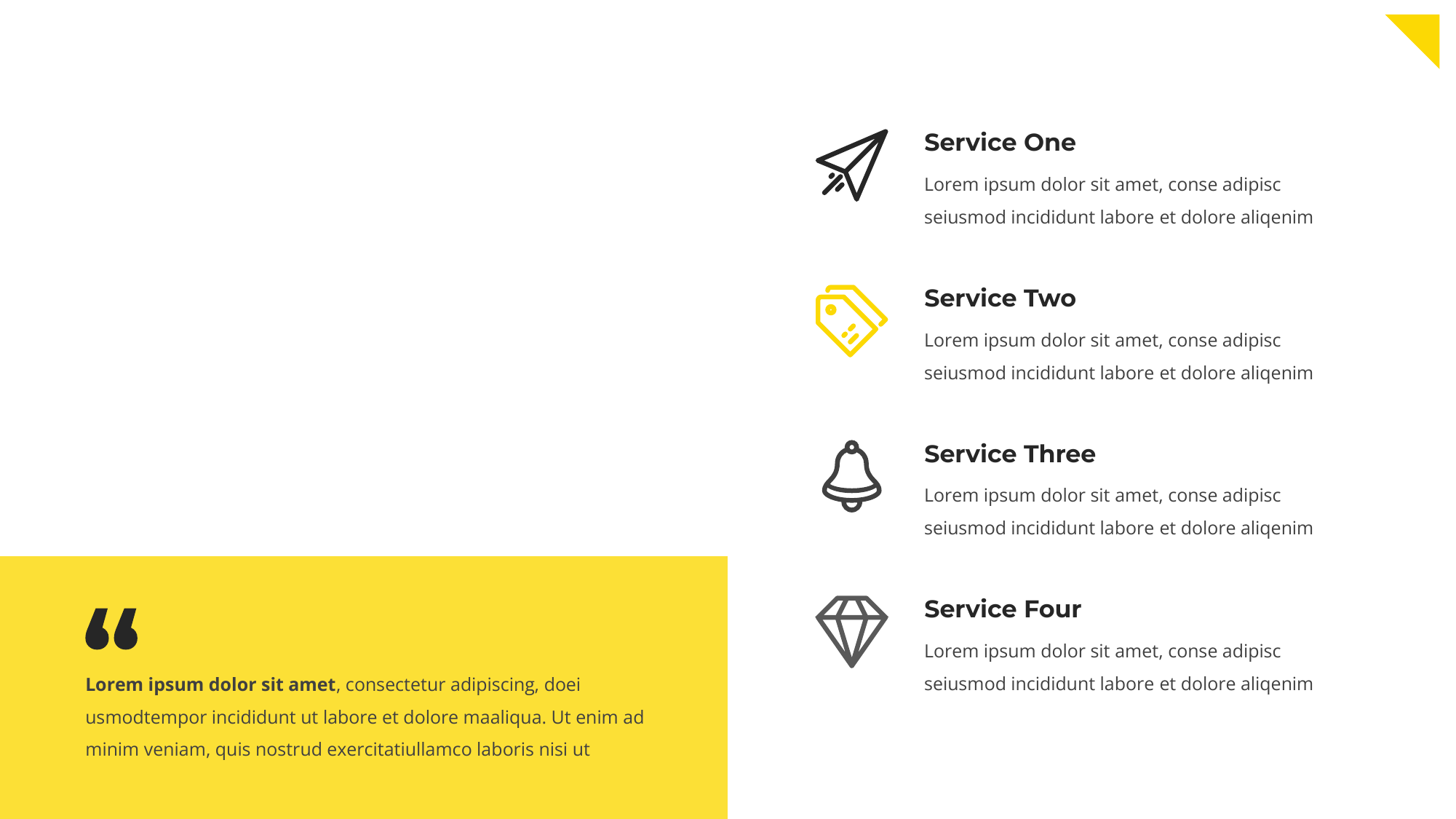

Service One
Lorem ipsum dolor sit amet, conse adipisc seiusmod incididunt labore et dolore aliqenim

Service Two
Lorem ipsum dolor sit amet, conse adipisc seiusmod incididunt labore et dolore aliqenim

Service Three
Lorem ipsum dolor sit amet, conse adipisc seiusmod incididunt labore et dolore aliqenim

Lorem ipsum dolor sit amet, consectetur adipiscing, doei usmodtempor incididunt ut labore et dolore maaliqua. Ut enim ad minim veniam, quis nostrud exercitatiullamco laboris nisi ut
Service Four
Lorem ipsum dolor sit amet, conse adipisc seiusmod incididunt labore et dolore aliqenim